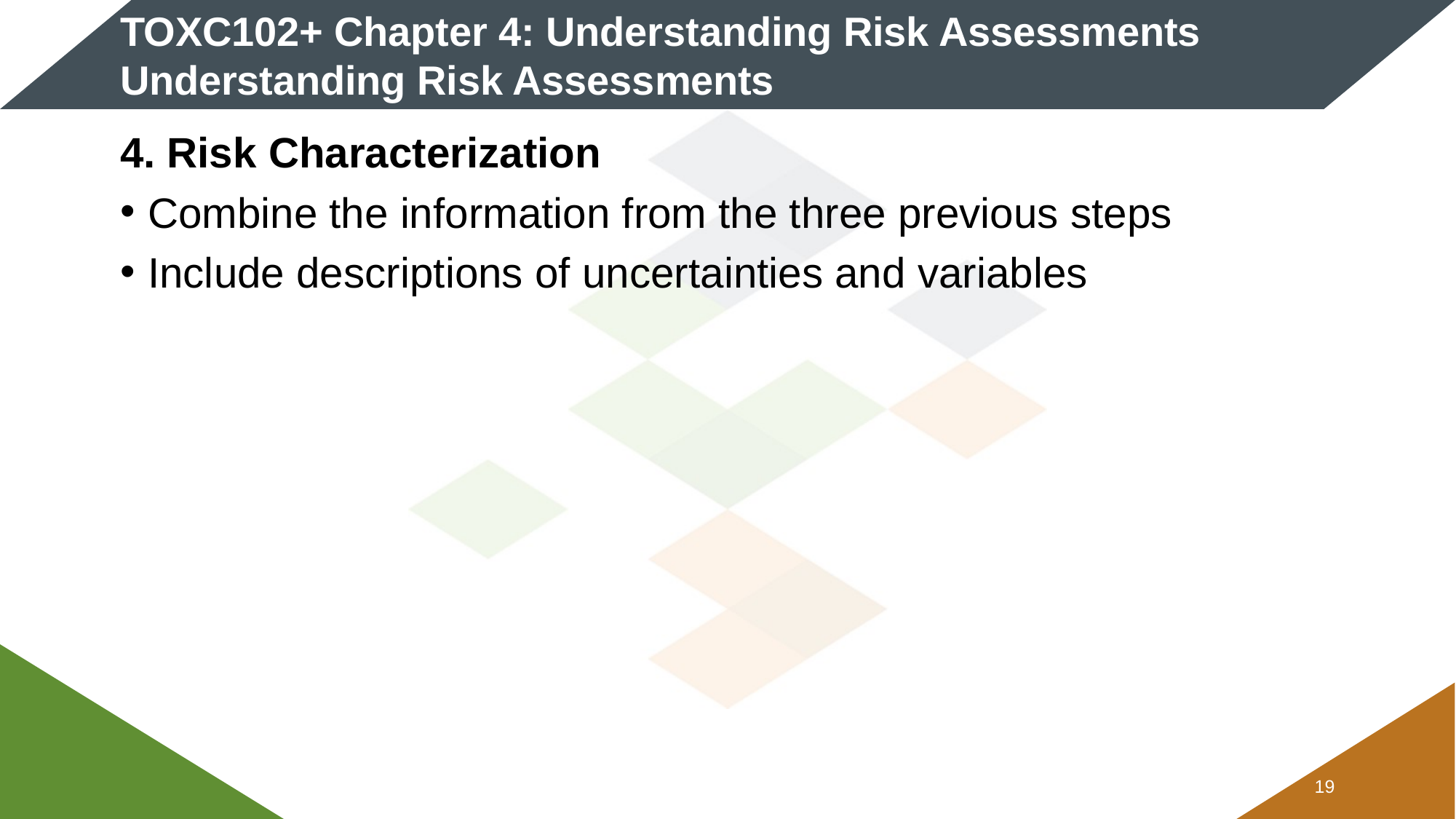

# TOXC102+ Chapter 4: Understanding Risk Assessments Understanding Risk Assessments
4. Risk Characterization
Combine the information from the three previous steps
Include descriptions of uncertainties and variables
19